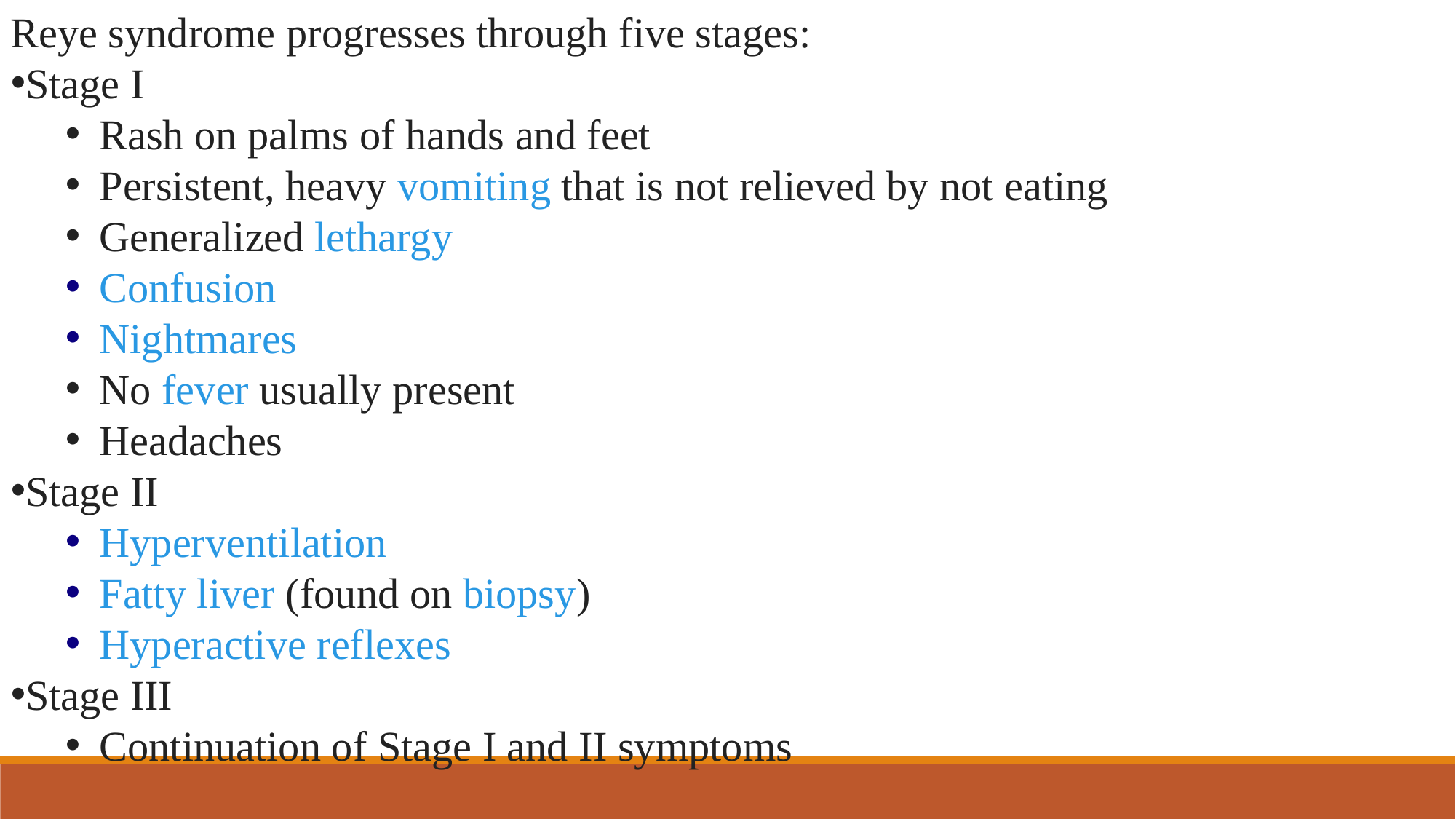

Reye syndrome progresses through five stages:
Stage I
Rash on palms of hands and feet
Persistent, heavy vomiting that is not relieved by not eating
Generalized lethargy
Confusion
Nightmares
No fever usually present
Headaches
Stage II
Hyperventilation
Fatty liver (found on biopsy)
Hyperactive reflexes
Stage III
Continuation of Stage I and II symptoms